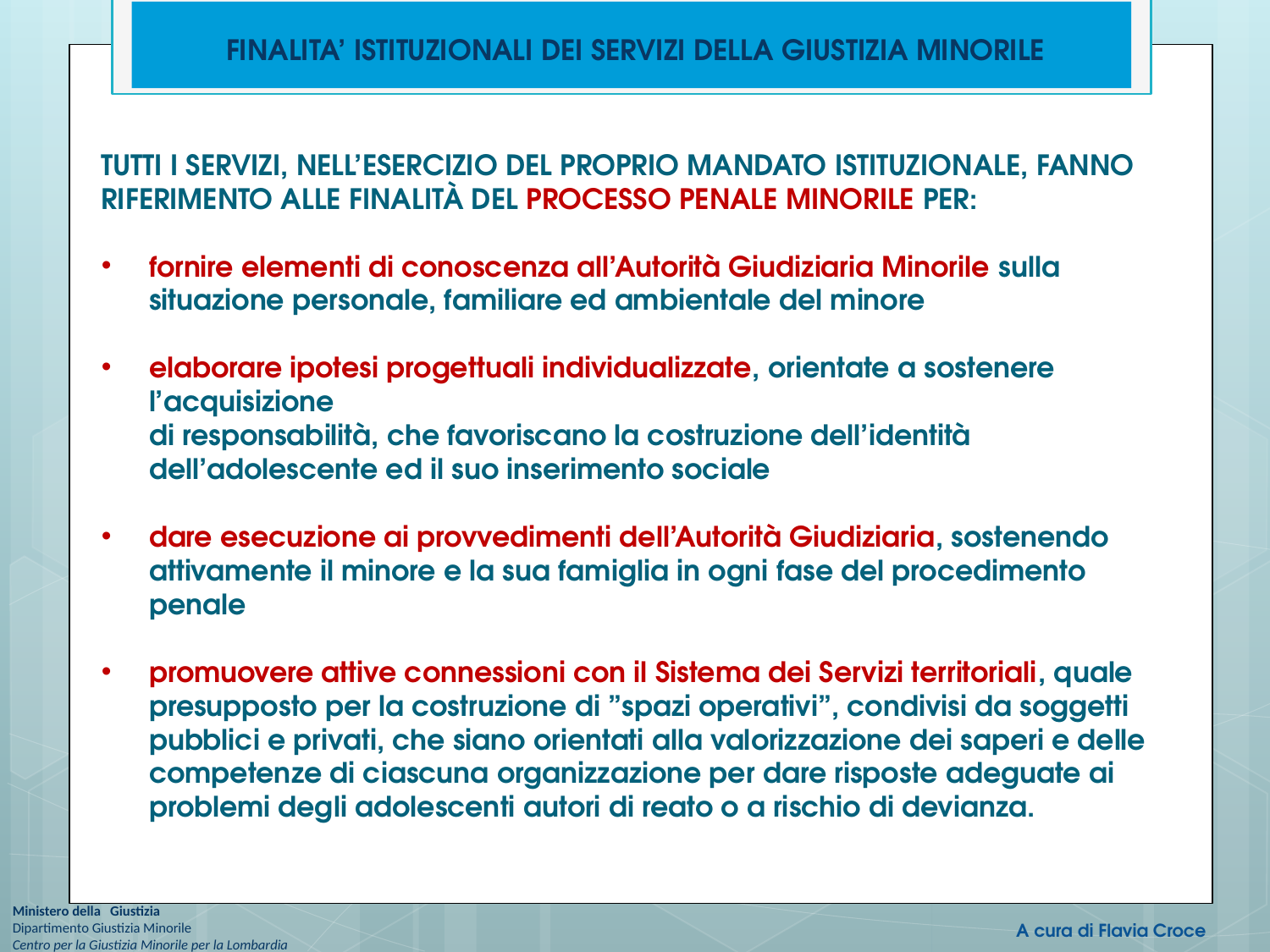

FINALITA’ ISTITUZIONALI DEI SERVIZI DELLA GIUSTIZIA MINORILE

TUTTI I SERVIZI, NELL’ESERCIZIO DEL PROPRIO MANDATO ISTITUZIONALE, FANNO RIFERIMENTO ALLE FINALITÀ DEL PROCESSO PENALE MINORILE PER:

fornire elementi di conoscenza all’Autorità Giudiziaria Minorile sulla situazione personale, familiare ed ambientale del minore
elaborare ipotesi progettuali individualizzate, orientate a sostenere l’acquisizione
di responsabilità, che favoriscano la costruzione dell’identità dell’adolescente ed il suo inserimento sociale
dare esecuzione ai provvedimenti dell’Autorità Giudiziaria, sostenendo attivamente il minore e la sua famiglia in ogni fase del procedimento penale
promuovere attive connessioni con il Sistema dei Servizi territoriali, quale presupposto per la costruzione di ”spazi operativi”, condivisi da soggetti pubblici e privati, che siano orientati alla valorizzazione dei saperi e delle competenze di ciascuna organizzazione per dare risposte adeguate ai problemi degli adolescenti autori di reato o a rischio di devianza.
Ministero della   Giustizia
Dipartimento Giustizia Minorile
Centro per la Giustizia Minorile per la Lombardia
A cura di Flavia Croce